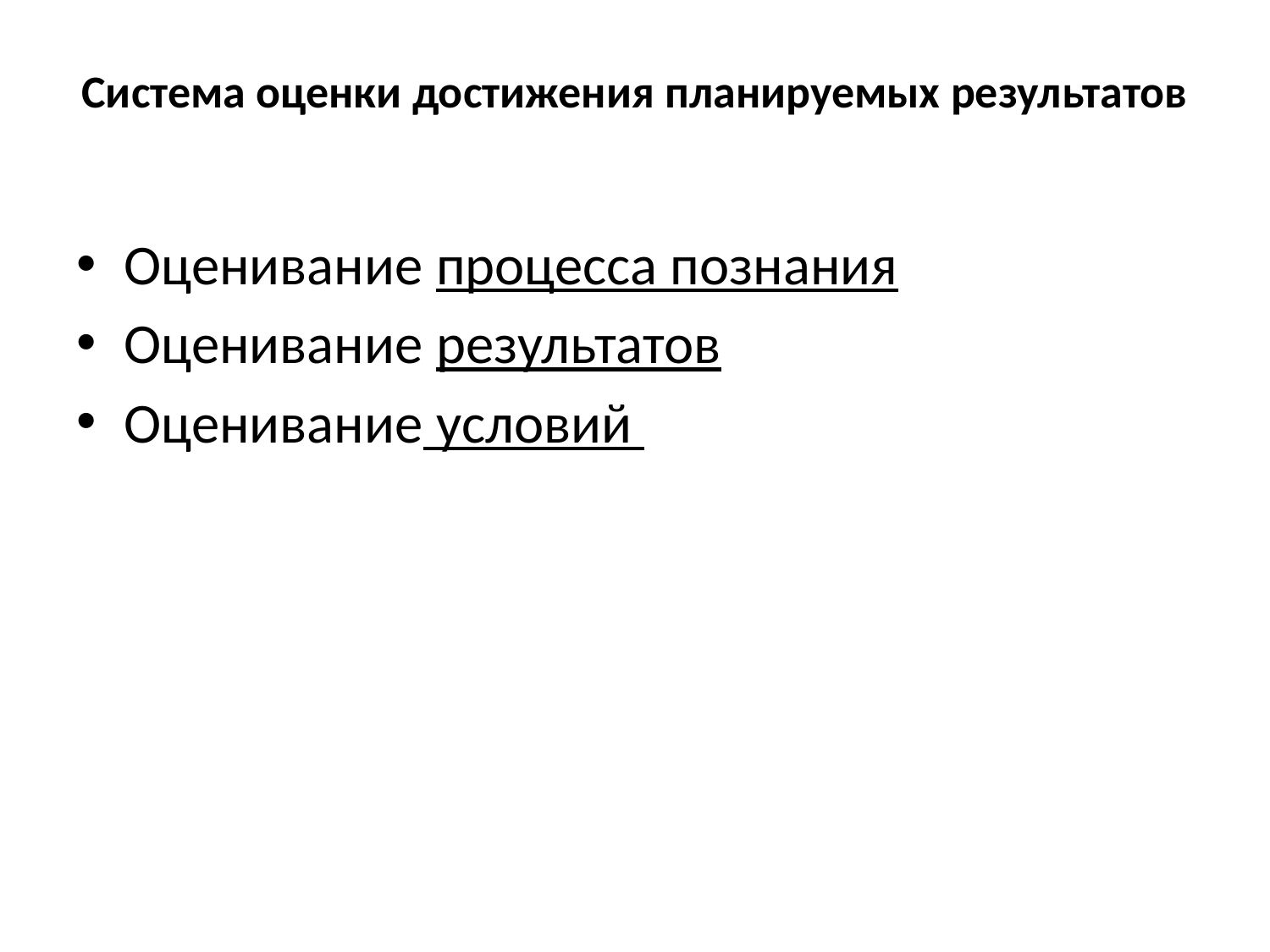

# Система оценки достижения планируемых результатов
Оценивание процесса познания
Оценивание результатов
Оценивание условий